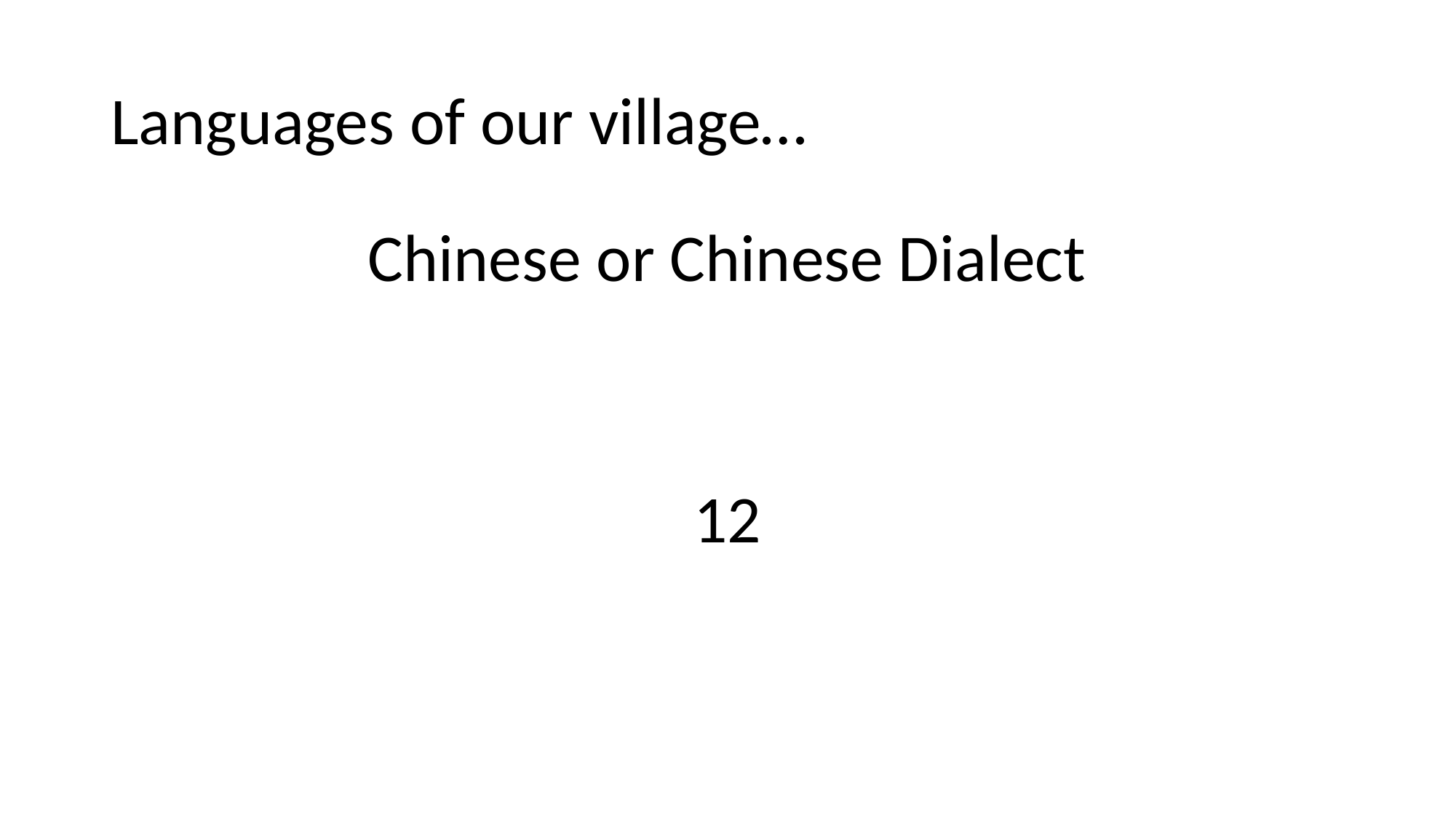

# Languages of our village…
Chinese or Chinese Dialect

12